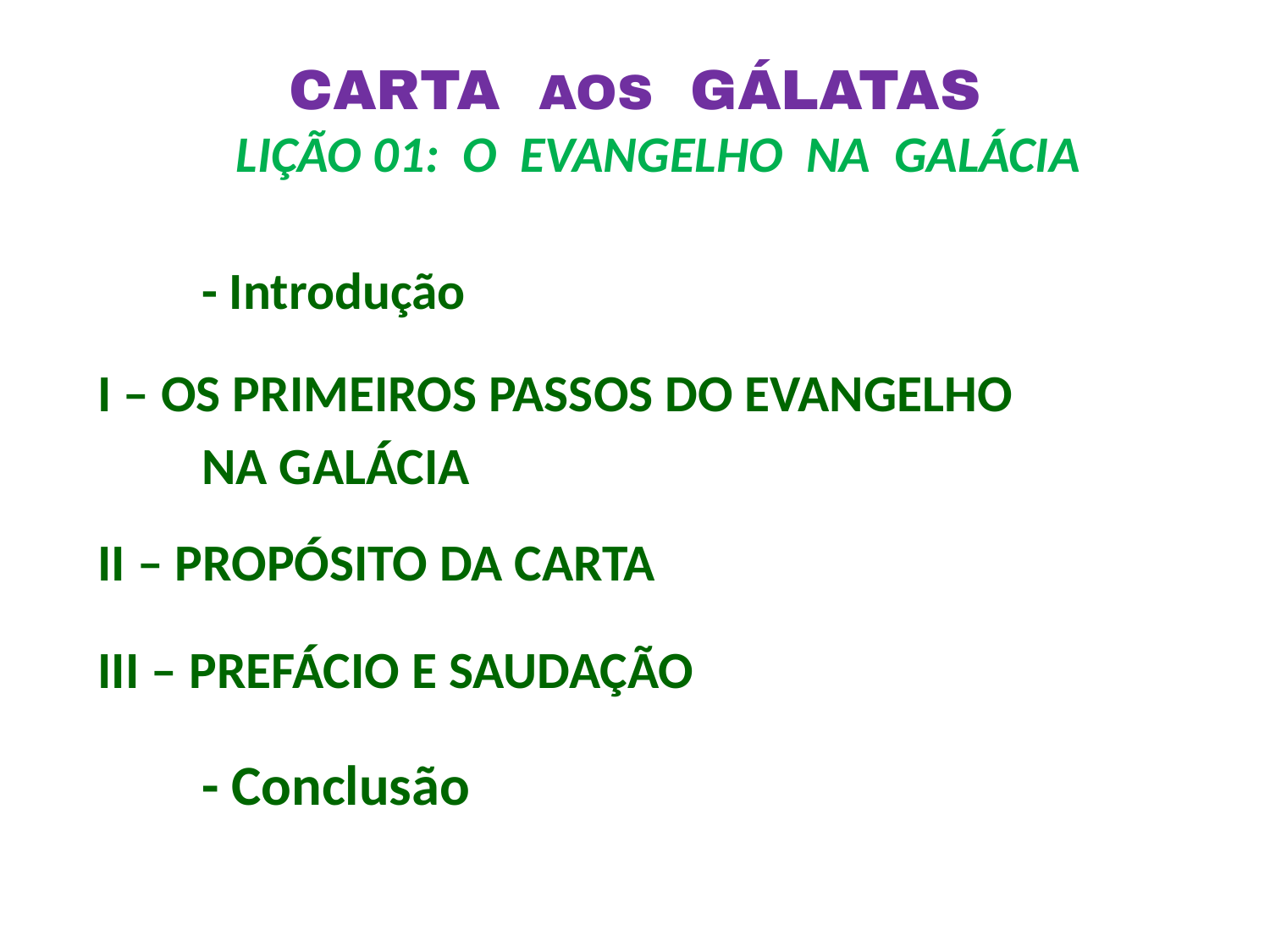

# CARTA  AOS  GÁLATAS LIÇÃO 01:  O  EVANGELHO  NA  GALÁCIA

	- Introdução

I – OS PRIMEIROS PASSOS DO EVANGELHO
		NA GALÁCIA

II – PROPÓSITO DA CARTA

III – PREFÁCIO E SAUDAÇÃO

	- Conclusão